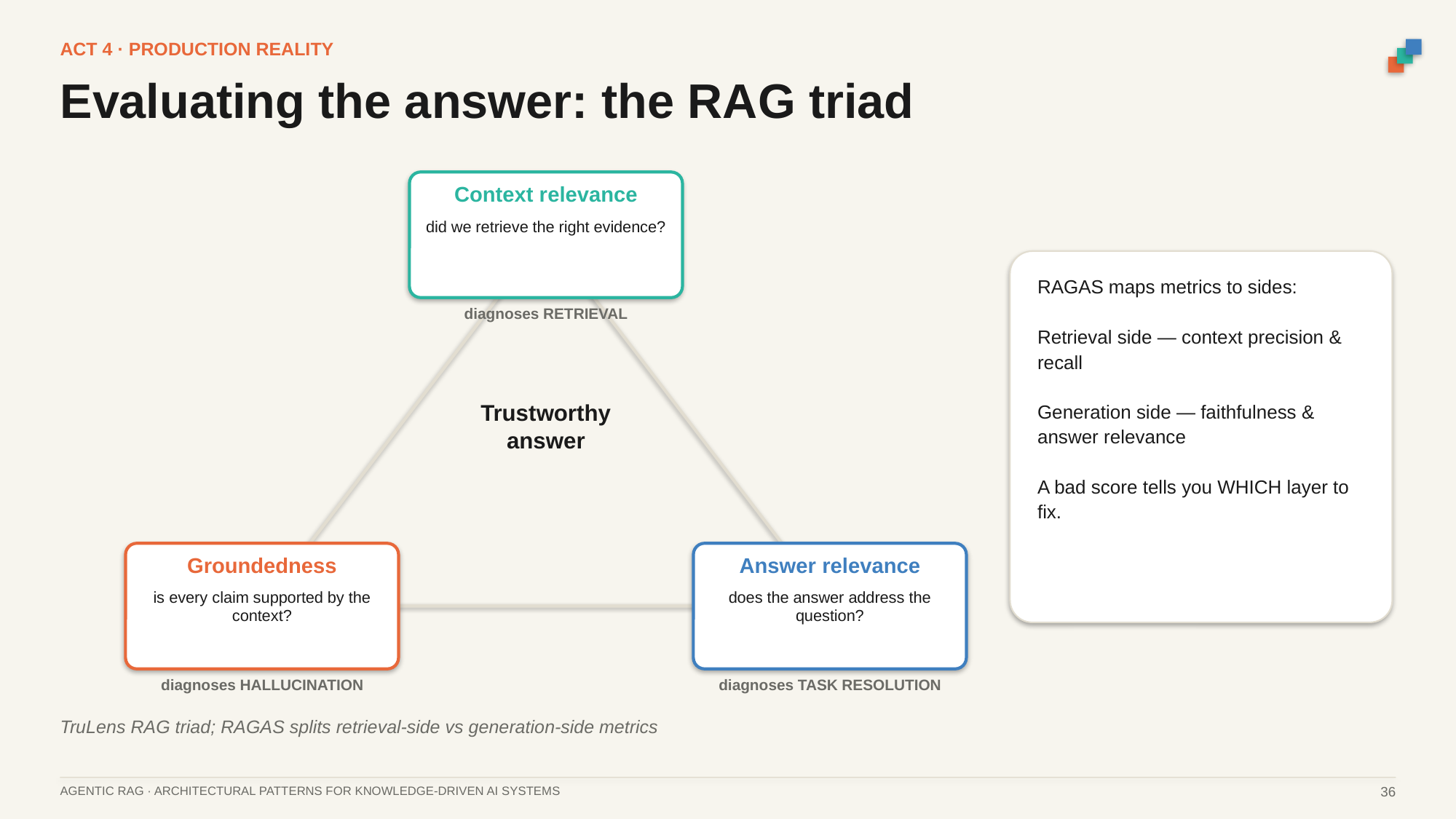

ACT 4 · PRODUCTION REALITY

Evaluating the answer: the RAG triad

Context relevance
did we retrieve the right evidence?

RAGAS maps metrics to sides:

Retrieval side — context precision & recall

Generation side — faithfulness & answer relevance

A bad score tells you WHICH layer to fix.
diagnoses RETRIEVAL
Trustworthy
answer

Groundedness
Answer relevance
is every claim supported by the context?
does the answer address the question?

diagnoses HALLUCINATION
diagnoses TASK RESOLUTION
TruLens RAG triad; RAGAS splits retrieval-side vs generation-side metrics

AGENTIC RAG · ARCHITECTURAL PATTERNS FOR KNOWLEDGE-DRIVEN AI SYSTEMS
36